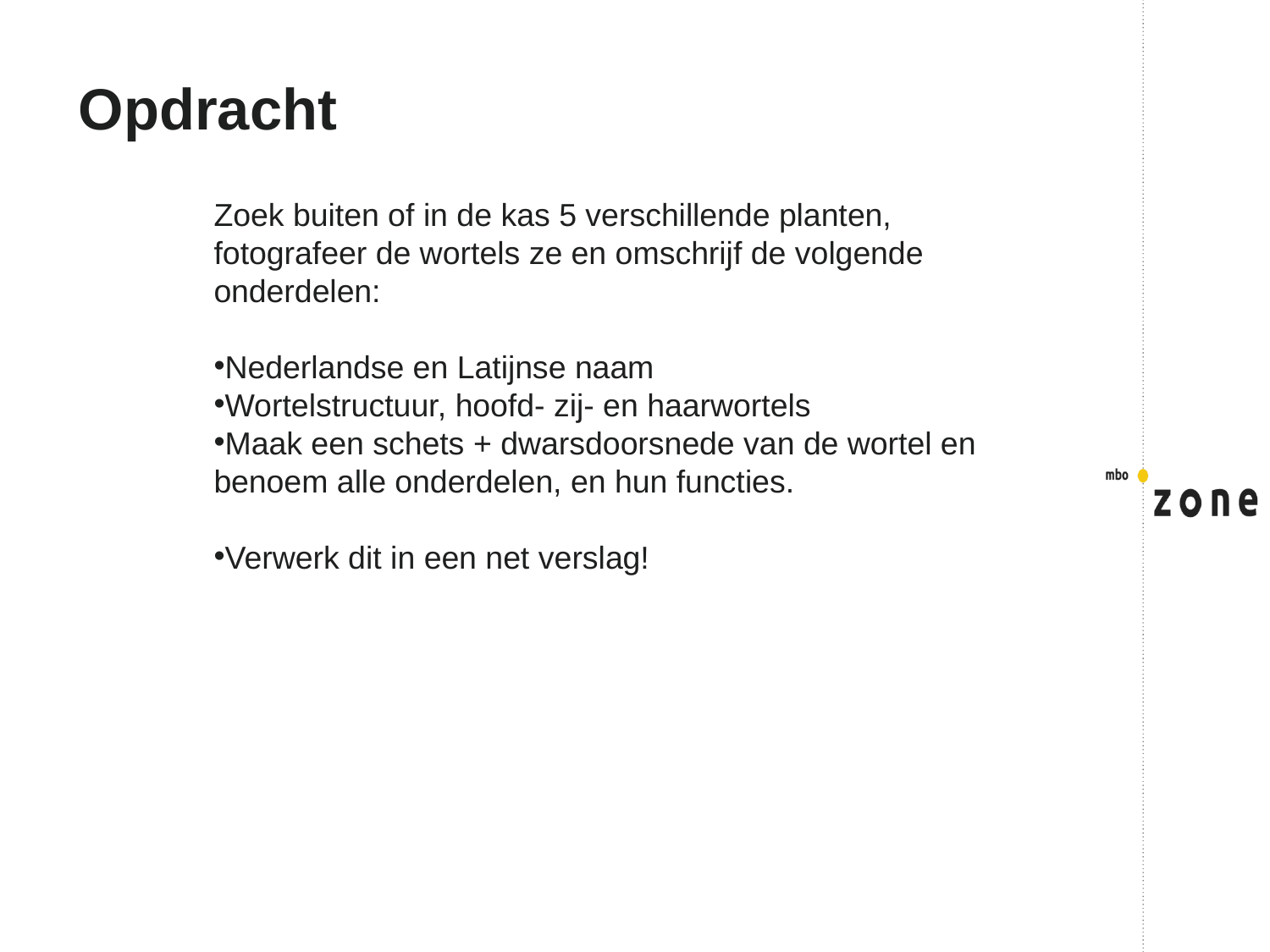

# Opdracht

Zoek buiten of in de kas 5 verschillende planten, fotografeer de wortels ze en omschrijf de volgende onderdelen:

Nederlandse en Latijnse naam
Wortelstructuur, hoofd- zij- en haarwortels
Maak een schets + dwarsdoorsnede van de wortel en benoem alle onderdelen, en hun functies.

Verwerk dit in een net verslag!